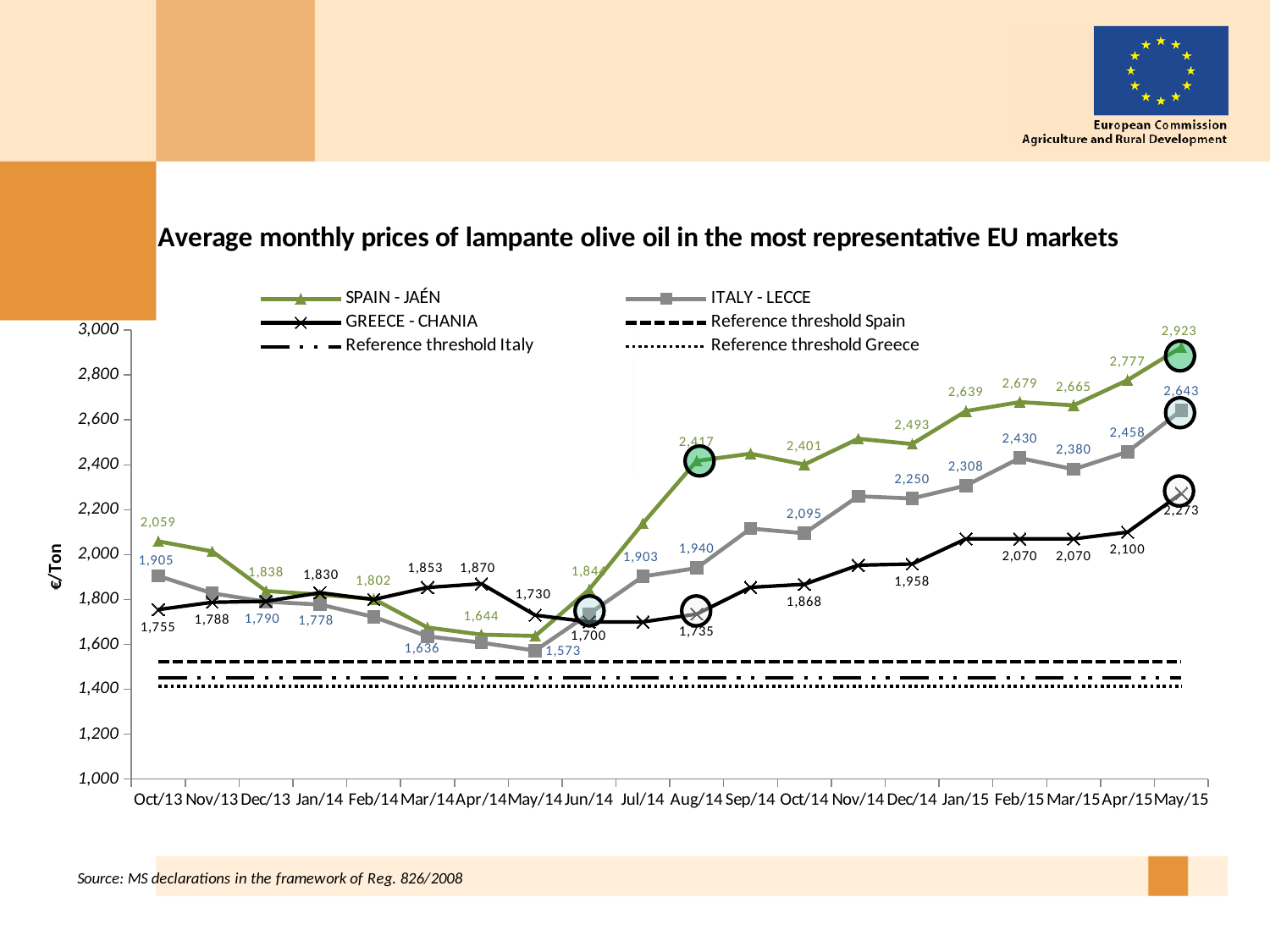

### Chart: Average monthly prices of lampante olive oil in the most representative EU markets

| Category |  |  |  |  |  |  |
|---|---|---|---|---|---|---|
| 41548 | 2059.25 | 1905.0 | 1755.0 | 1524.0 | 1450.6 | 1413.9 |
| 41579 | 2014.5 | 1827.5 | 1787.5 | 1524.0 | 1450.6 | 1413.9 |
| 41609 | 1837.8 | 1790.0 | 1792.0 | 1524.0 | 1450.6 | 1413.9 |
| 41640 | 1821.7 | 1777.5 | 1830.0 | 1524.0 | 1450.6 | 1413.9 |
| 41671 | 1801.75 | 1722.5 | 1800.0 | 1524.0 | 1450.6 | 1413.9 |
| 41699 | 1675.2 | 1636.0 | 1853.33333333333 | 1524.0 | 1450.6 | 1413.9 |
| 41730 | 1643.5 | 1607.5 | 1870.0 | 1524.0 | 1450.6 | 1413.9 |
| 41760 | 1637.5 | 1572.5 | 1730.0 | 1524.0 | 1450.6 | 1413.9 |
| 41791 | 1844.0 | 1736.0 | 1700.0 | 1524.0 | 1450.6 | 1413.9 |
| 41821 | 2139.0 | 1902.5 | 1700.0 | 1524.0 | 1450.6 | 1413.9 |
| 41852 | 2417.0750000000003 | 1940.0 | 1735.0 | 1524.0 | 1450.6 | 1413.9 |
| 41883 | 2449.6 | 2116.0 | 1854.0 | 1524.0 | 1450.6 | 1413.9 |
| 41913 | 2401.0750000000003 | 2095.0 | 1867.5 | 1524.0 | 1450.6 | 1413.9 |
| 41944 | 2516.0 | 2260.0 | 1952.5 | 1524.0 | 1450.6 | 1413.9 |
| 41974 | 2492.5 | 2250.0 | 1958.0 | 1524.0 | 1450.6 | 1413.9 |
| 42005 | 2639.225 | 2307.5 | 2070.0 | 1524.0 | 1450.6 | 1413.9 |
| 42036 | 2679.15 | 2430.0 | 2070.0 | 1524.0 | 1450.6 | 1413.9 |
| 42064 | 2664.64 | 2380.0 | 2070.0 | 1524.0 | 1450.6 | 1413.9 |
| 42095 | 2776.975 | 2457.5 | 2100.0 | 1524.0 | 1450.6 | 1413.9 |
| 42125 | 2923.25 | 2642.5 | 2272.5 | 1524.0 | 1450.6 | 1413.9 |